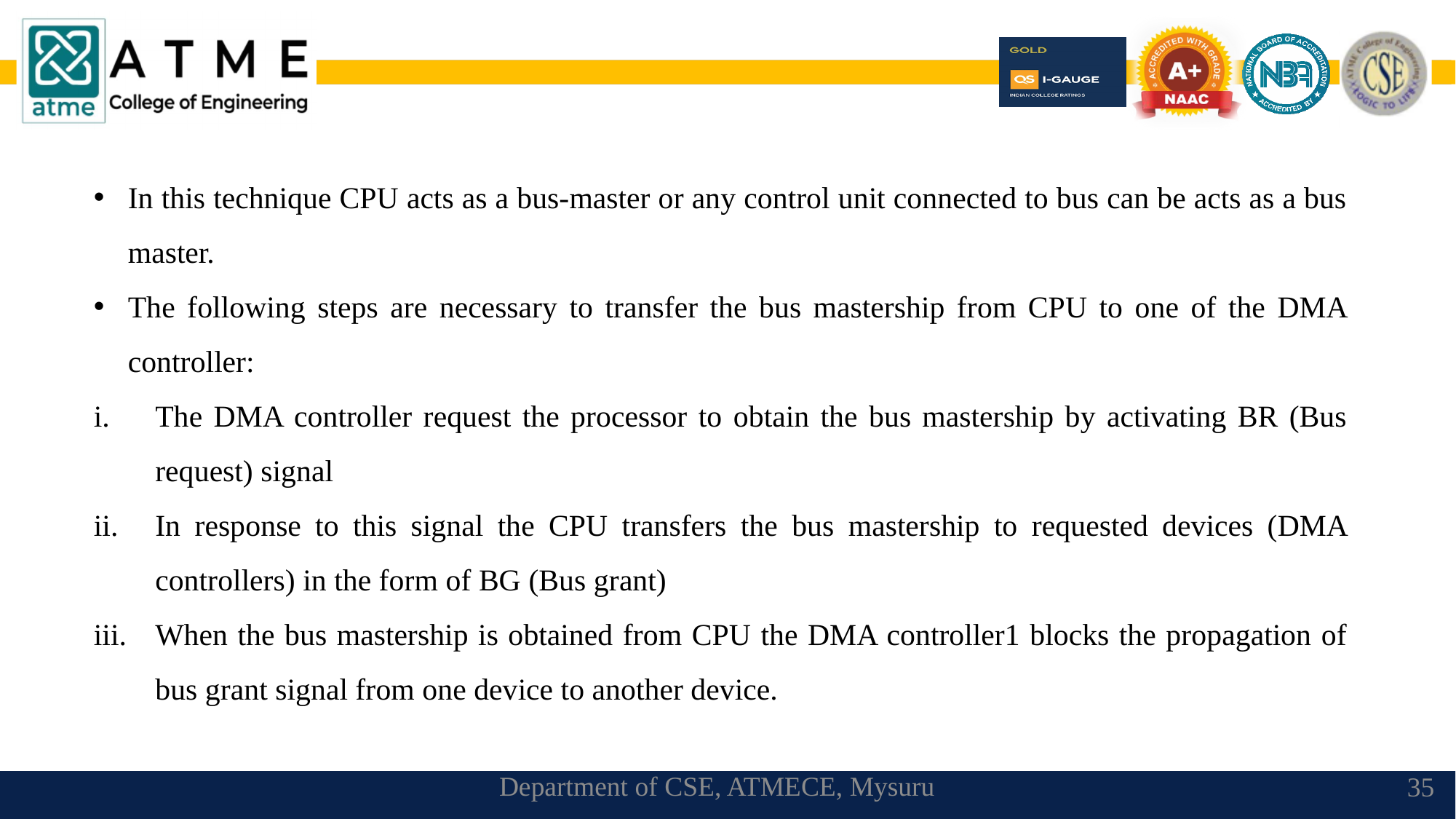

In this technique CPU acts as a bus-master or any control unit connected to bus can be acts as a bus master.
The following steps are necessary to transfer the bus mastership from CPU to one of the DMA controller:
The DMA controller request the processor to obtain the bus mastership by activating BR (Bus request) signal
In response to this signal the CPU transfers the bus mastership to requested devices (DMA controllers) in the form of BG (Bus grant)
When the bus mastership is obtained from CPU the DMA controller1 blocks the propagation of bus grant signal from one device to another device.
Department of CSE, ATMECE, Mysuru
35